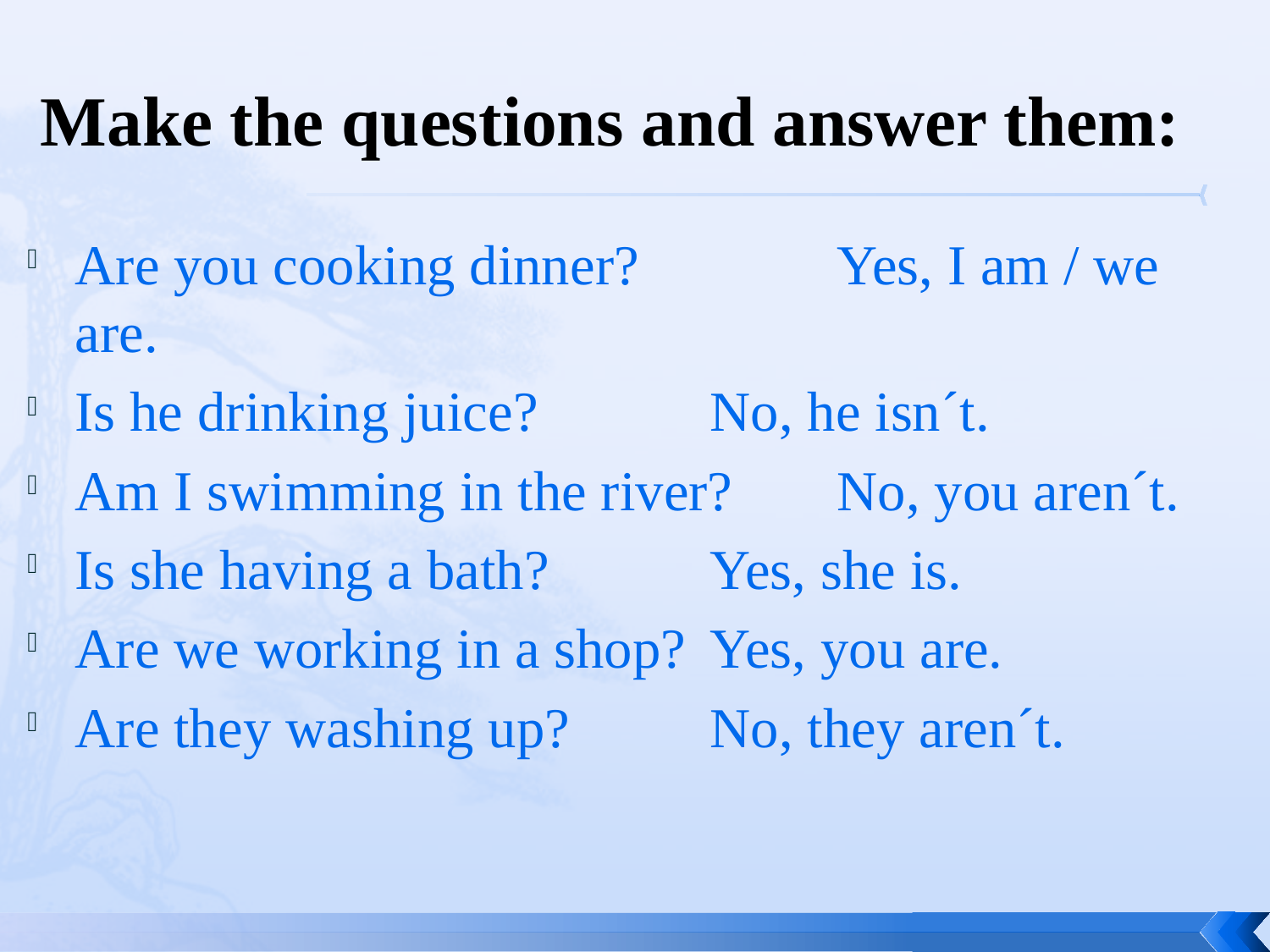

# Make the questions and answer them:
Are you cooking dinner?		Yes, I am / we are.
Is he drinking juice?		No, he isn´t.
Am I swimming in the river?	No, you aren´t.
Is she having a bath?		Yes, she is.
Are we working in a shop?	Yes, you are.
Are they washing up?		No, they aren´t.